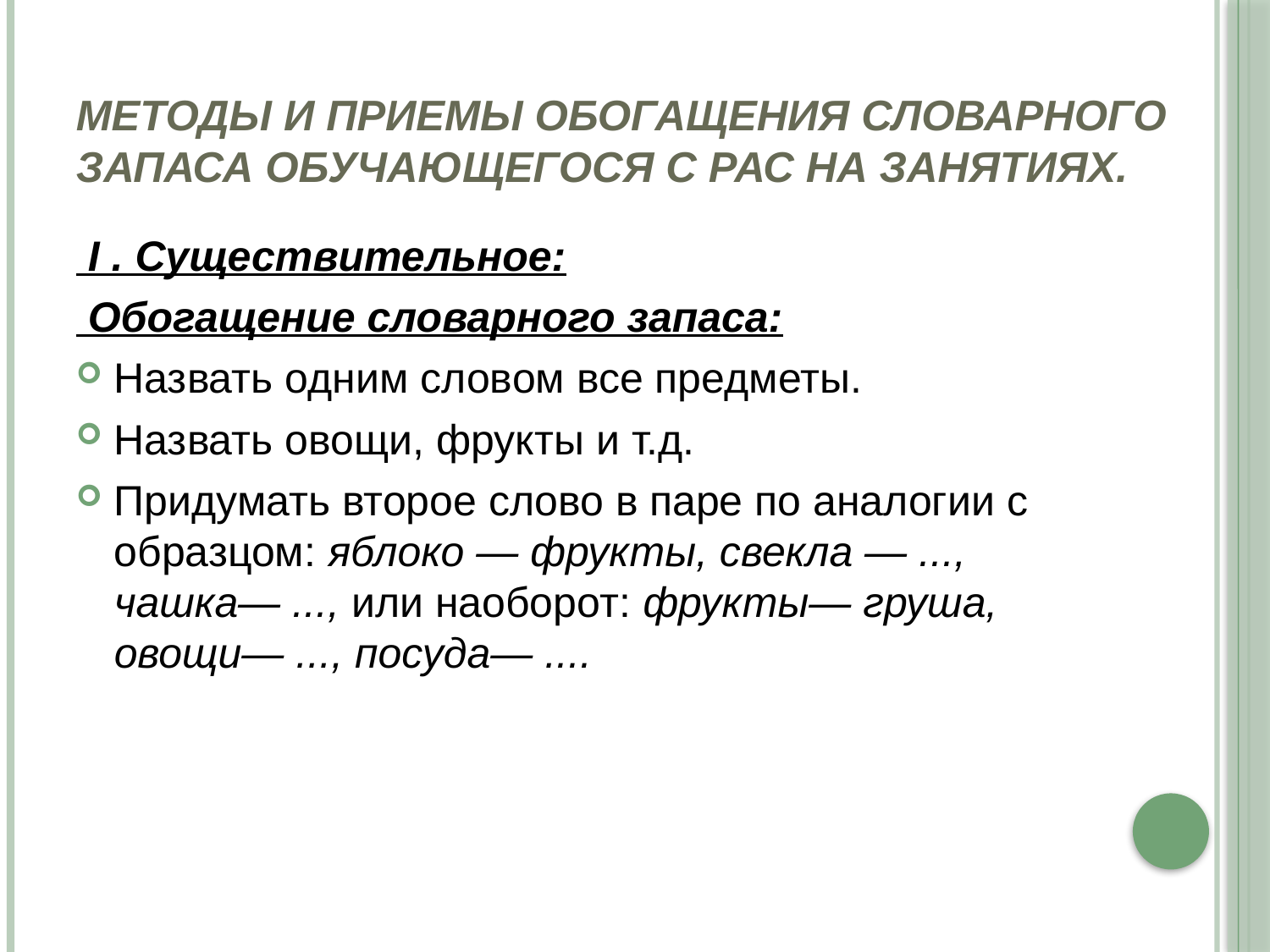

# Методы и приемы обогащения словарного запаса обучающегося с РАС на занятиях.
 I . Существительное:
 Обогащение словарного запаса:
Назвать одним словом все предметы.
Назвать овощи, фрукты и т.д.
Придумать второе слово в паре по аналогии с образцом: яблоко — фрукты, свекла — ..., чашка— ..., или наоборот: фрукты— груша, овощи— ..., посуда— ....